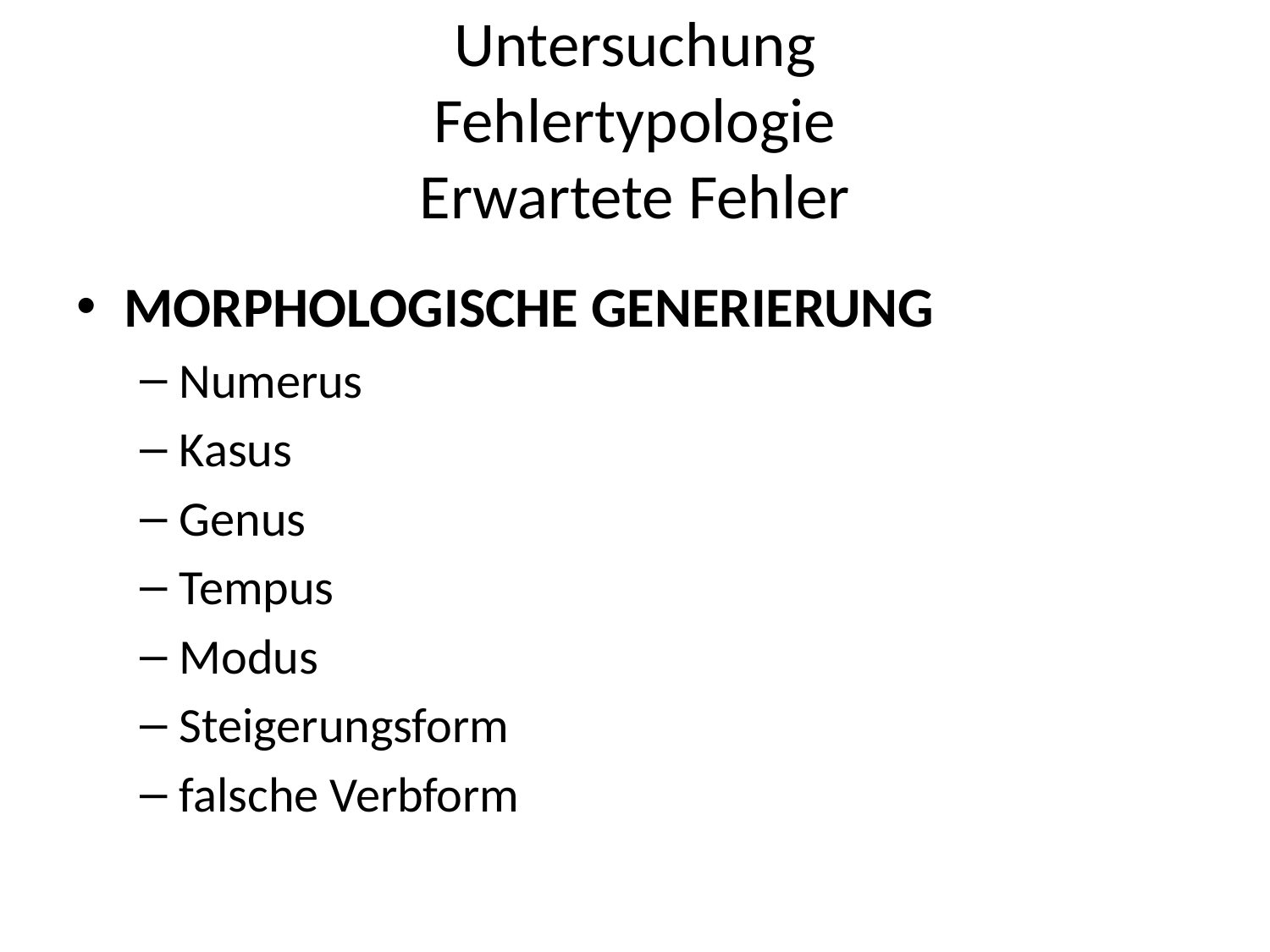

# Untersuchung Fehlertypologie Erwartete Fehler
MORPHOLOGISCHE GENERIERUNG
Numerus
Kasus
Genus
Tempus
Modus
Steigerungsform
falsche Verbform